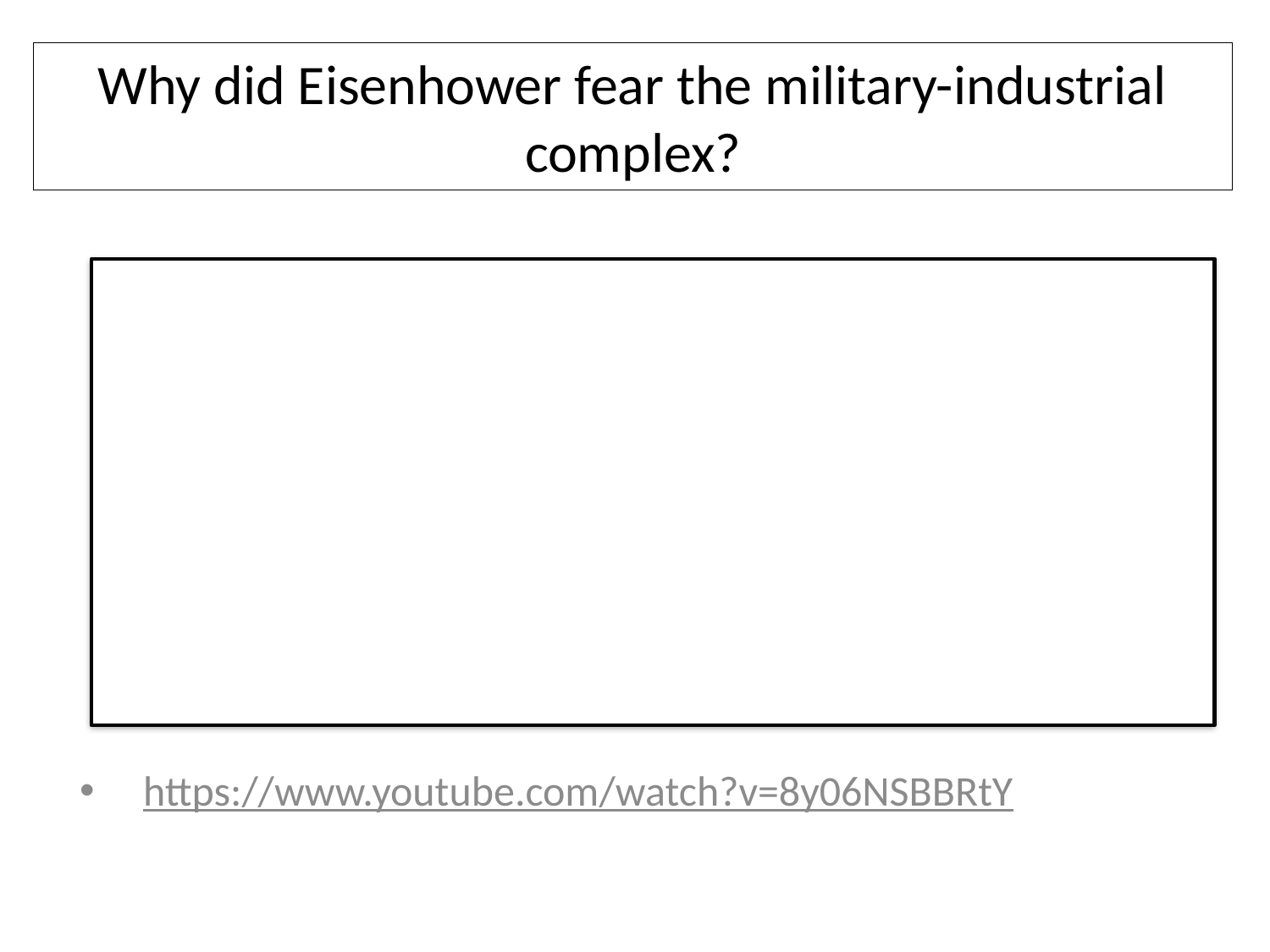

# Why did Eisenhower fear the military-industrial complex?

https://www.youtube.com/watch?v=8y06NSBBRtY